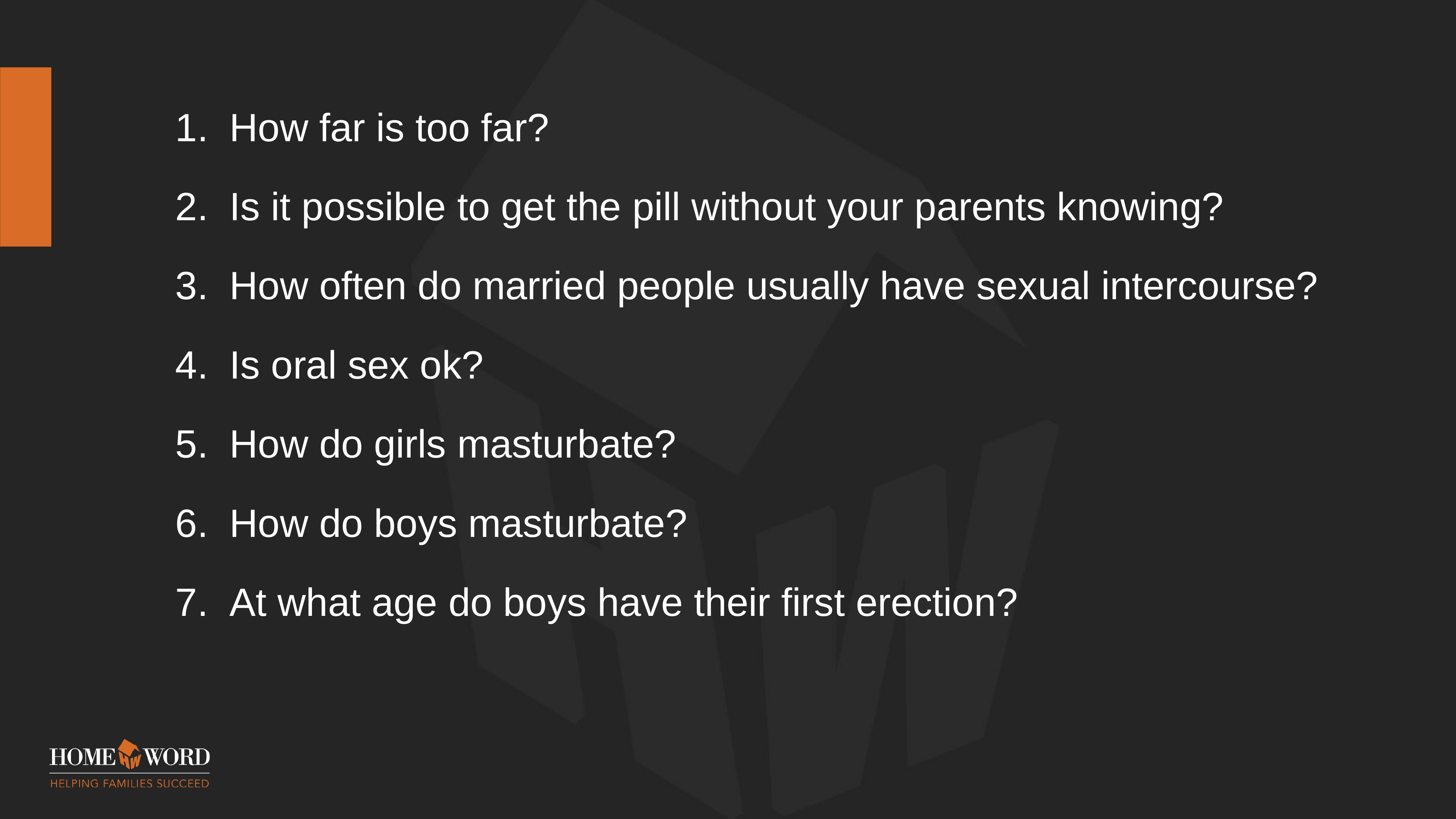

How far is too far?
Is it possible to get the pill without your parents knowing?
How often do married people usually have sexual intercourse?
Is oral sex ok?
How do girls masturbate?
How do boys masturbate?
At what age do boys have their first erection?